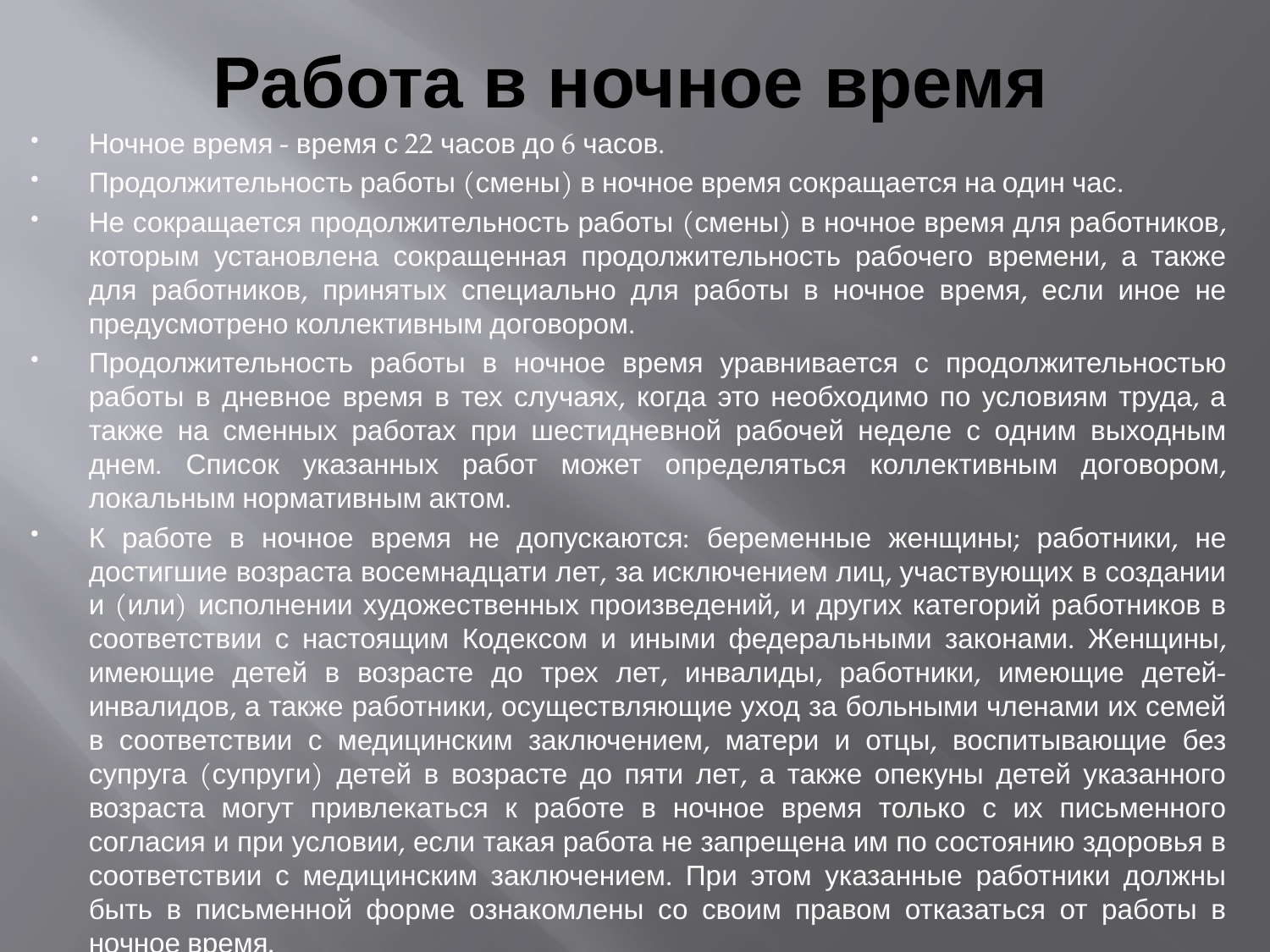

# Работа в ночное время
Ночное время - время с 22 часов до 6 часов.
Продолжительность работы (смены) в ночное время сокращается на один час.
Не сокращается продолжительность работы (смены) в ночное время для работников, которым установлена сокращенная продолжительность рабочего времени, а также для работников, принятых специально для работы в ночное время, если иное не предусмотрено коллективным договором.
Продолжительность работы в ночное время уравнивается с продолжительностью работы в дневное время в тех случаях, когда это необходимо по условиям труда, а также на сменных работах при шестидневной рабочей неделе с одним выходным днем. Список указанных работ может определяться коллективным договором, локальным нормативным актом.
К работе в ночное время не допускаются: беременные женщины; работники, не достигшие возраста восемнадцати лет, за исключением лиц, участвующих в создании и (или) исполнении художественных произведений, и других категорий работников в соответствии с настоящим Кодексом и иными федеральными законами. Женщины, имеющие детей в возрасте до трех лет, инвалиды, работники, имеющие детей-инвалидов, а также работники, осуществляющие уход за больными членами их семей в соответствии с медицинским заключением, матери и отцы, воспитывающие без супруга (супруги) детей в возрасте до пяти лет, а также опекуны детей указанного возраста могут привлекаться к работе в ночное время только с их письменного согласия и при условии, если такая работа не запрещена им по состоянию здоровья в соответствии с медицинским заключением. При этом указанные работники должны быть в письменной форме ознакомлены со своим правом отказаться от работы в ночное время.